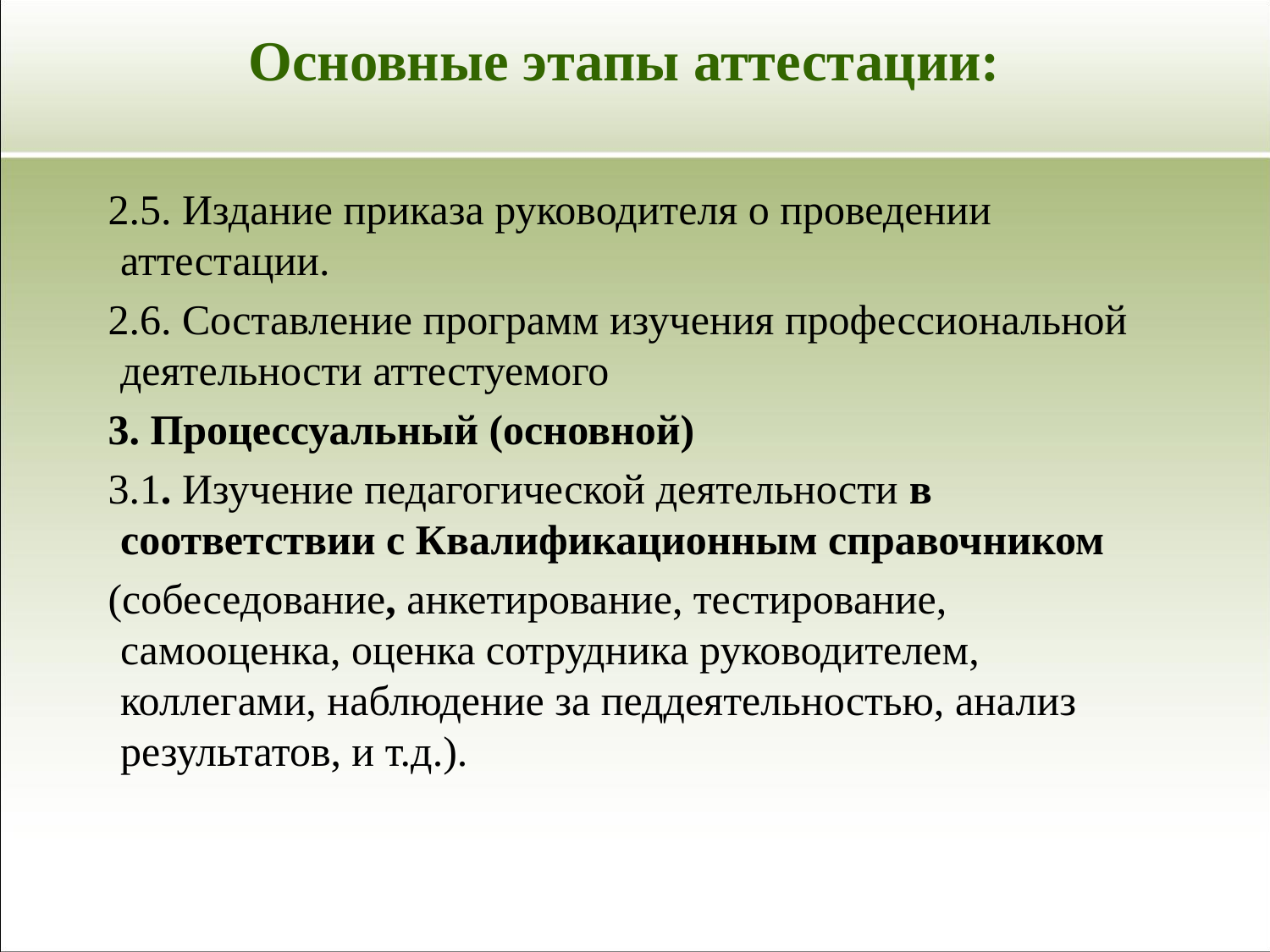

# Основные этапы аттестации:
2.5. Издание приказа руководителя о проведении аттестации.
2.6. Составление программ изучения профессиональной деятельности аттестуемого
3. Процессуальный (основной)
3.1. Изучение педагогической деятельности в соответствии с Квалификационным справочником
(собеседование, анкетирование, тестирование, самооценка, оценка сотрудника руководителем, коллегами, наблюдение за педдеятельностью, анализ результатов, и т.д.).